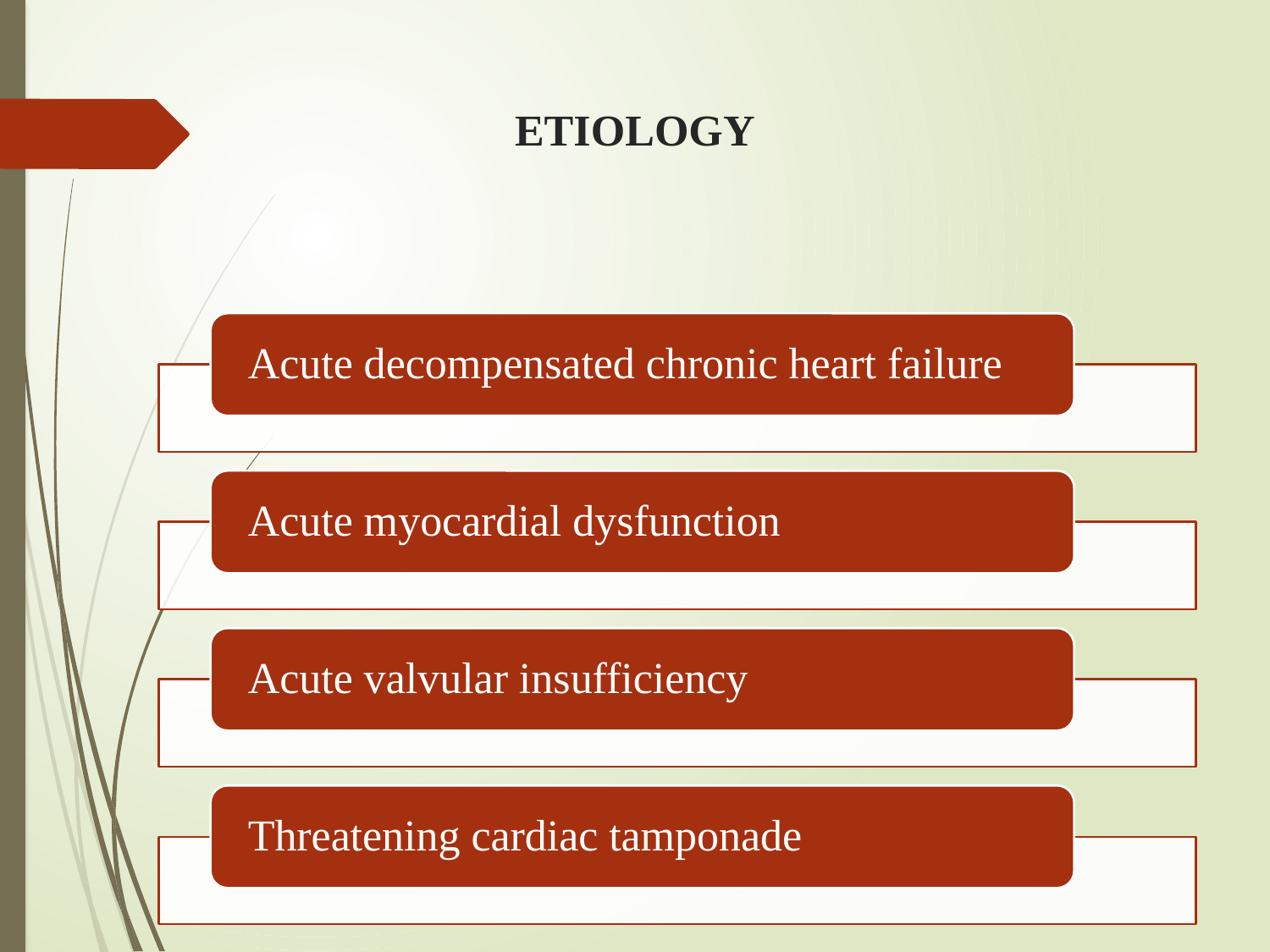

# ETIOLOGY

Acute decompensated chronic heart failure
Acute myocardial dysfunction
Acute valvular insufficiency
Threatening cardiac tamponade